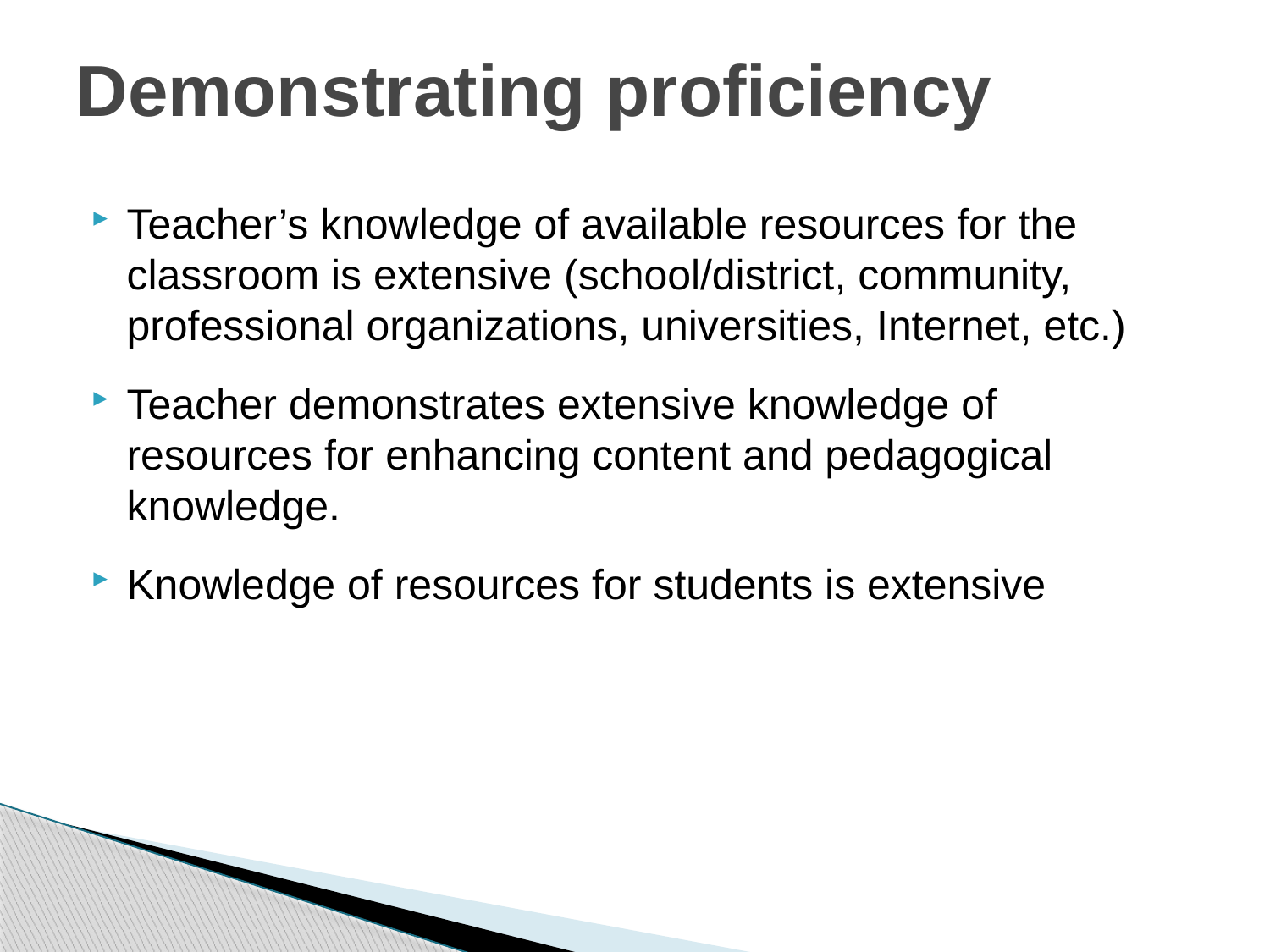

Demonstrating proficiency
Teacher’s knowledge of available resources for the classroom is extensive (school/district, community, professional organizations, universities, Internet, etc.)
Teacher demonstrates extensive knowledge of resources for enhancing content and pedagogical knowledge.
Knowledge of resources for students is extensive